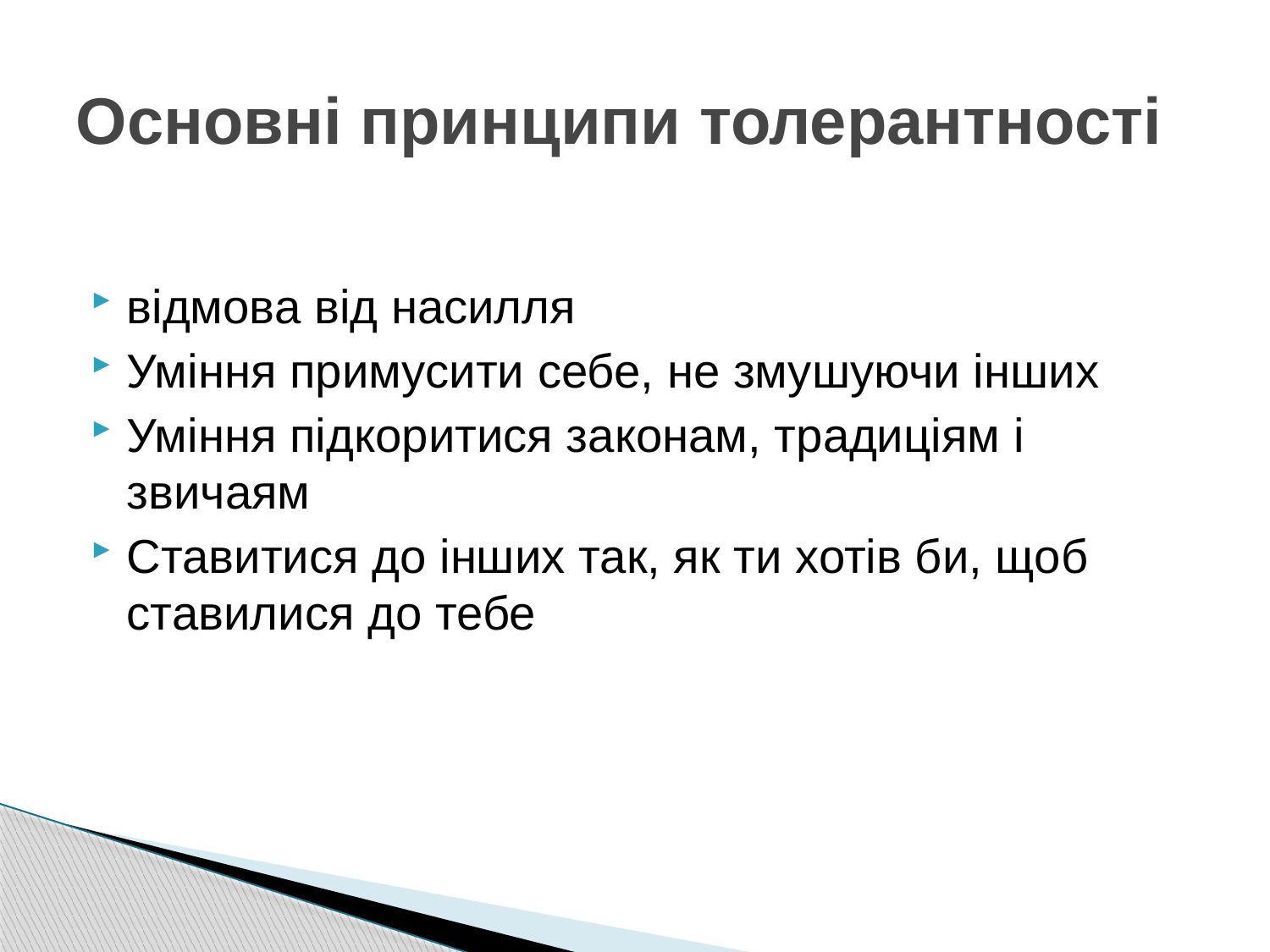

# Основні принципи толерантності

відмова від насилля
Уміння примусити себе, не змушуючи інших
Уміння підкоритися законам, традиціям і звичаям
Ставитися до інших так, як ти хотів би, щоб ставилися до тебе